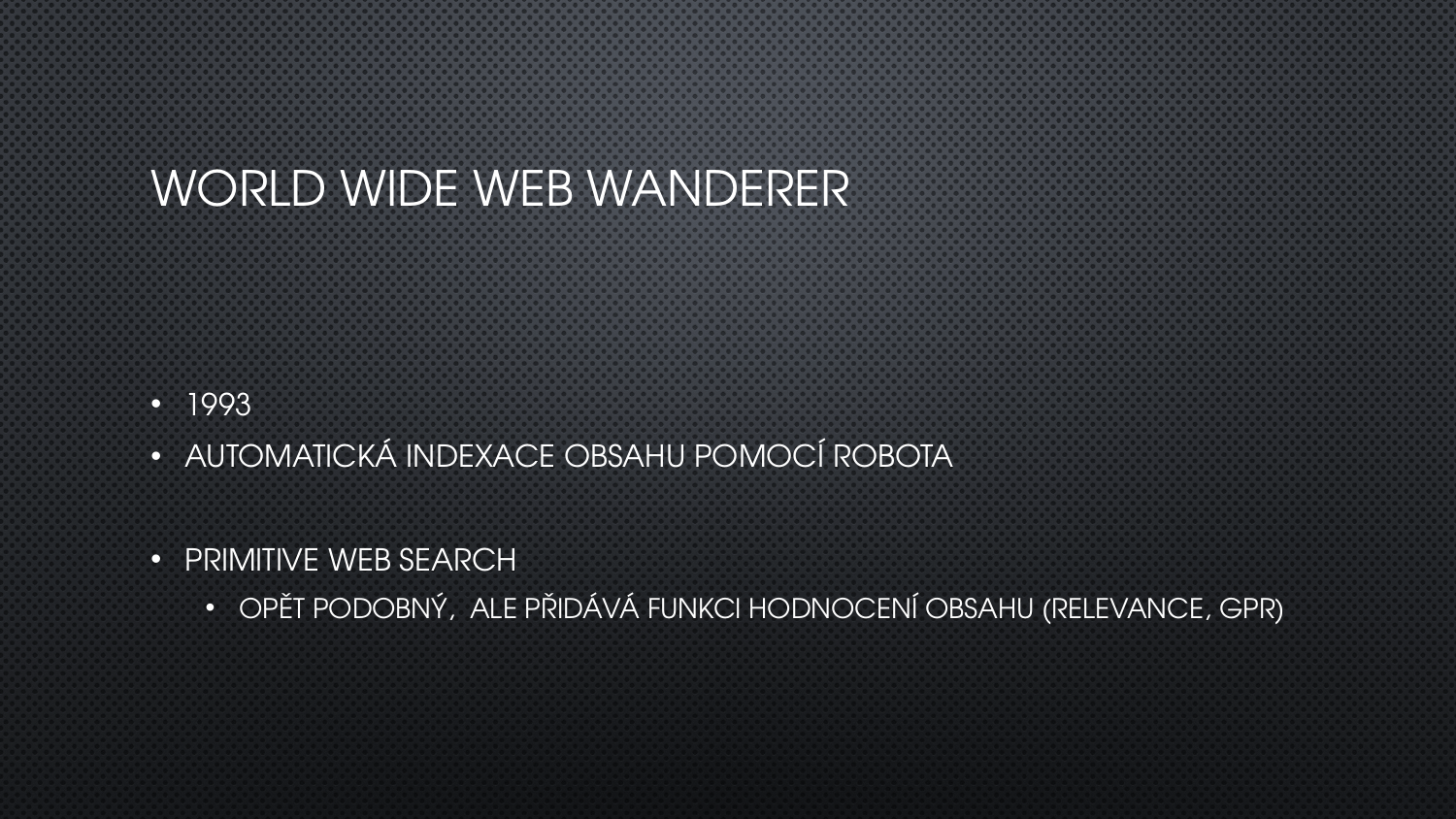

# World Wide Web Wanderer
1993
Automatická indexace obsahu pomocí robota

Primitive Web Search
Opět podobný,  ale přidává funkci hodnocení obsahu (relevance, GPR)